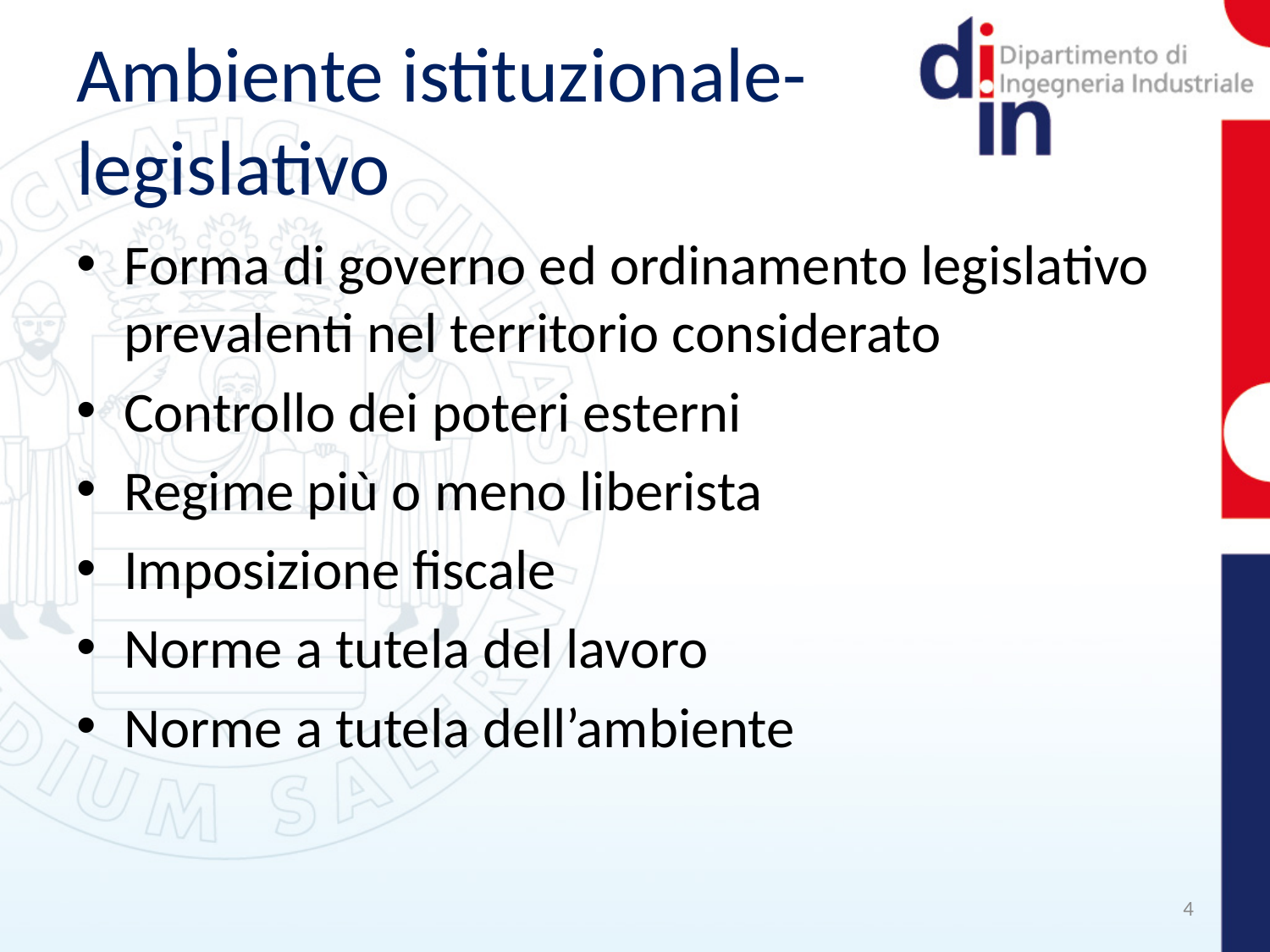

# Ambiente istituzionale-legislativo
Forma di governo ed ordinamento legislativo prevalenti nel territorio considerato
Controllo dei poteri esterni
Regime più o meno liberista
Imposizione fiscale
Norme a tutela del lavoro
Norme a tutela dell’ambiente
4